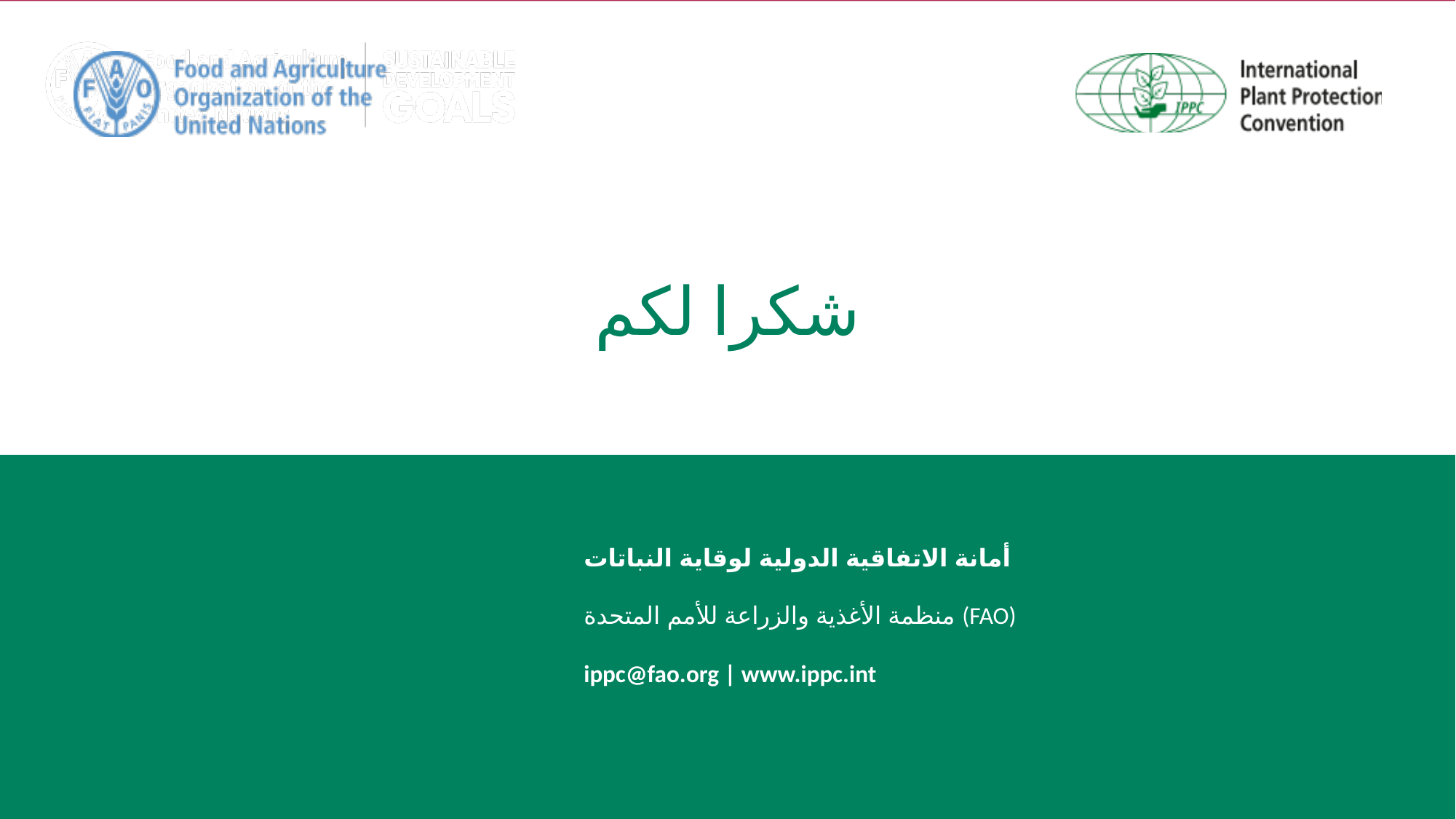

# شكرا لكم
أمانة الاتفاقية الدولية لوقاية النباتات
منظمة الأغذية والزراعة للأمم المتحدة (FAO)
ippc@fao.org | www.ippc.int